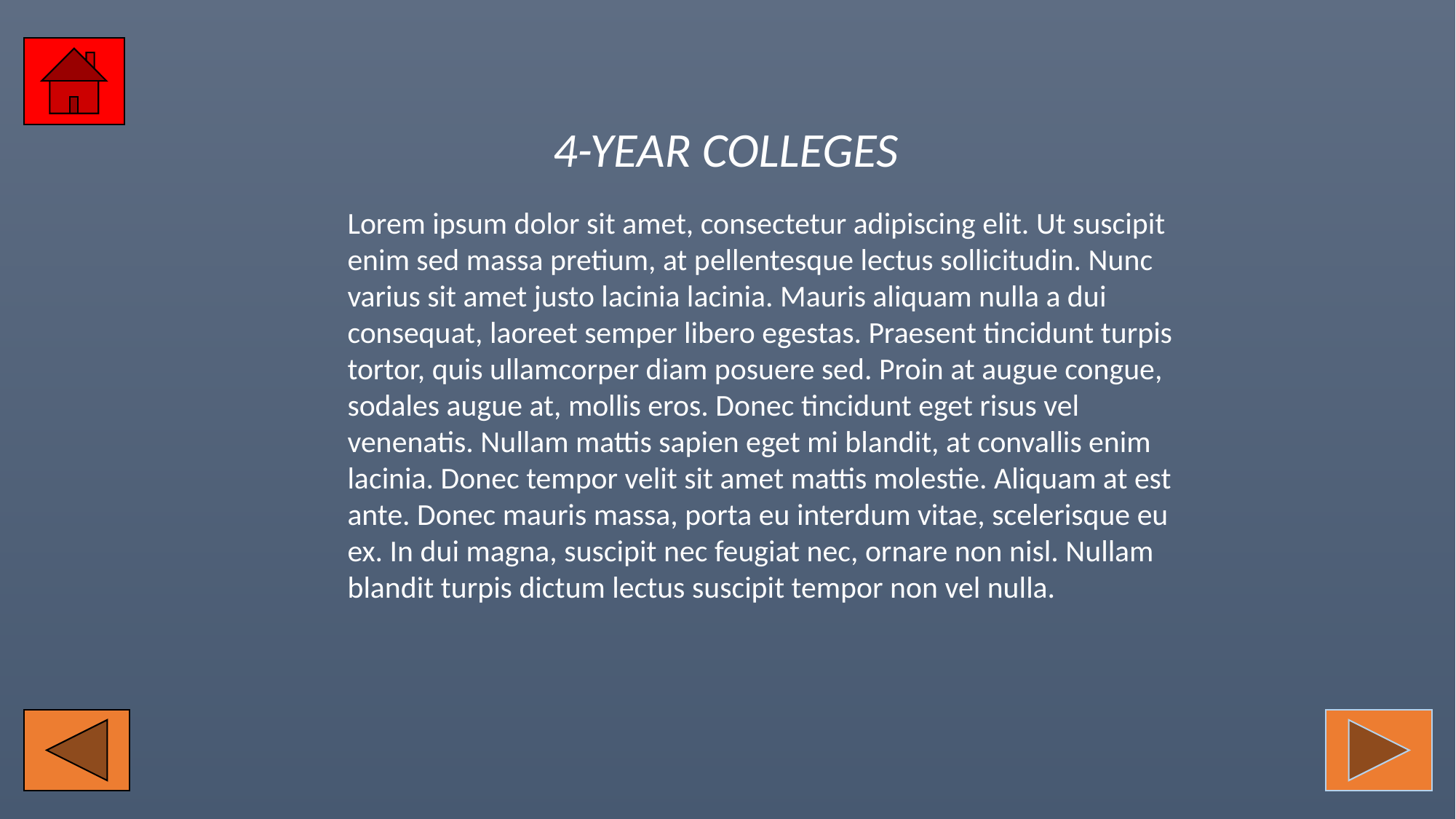

4-YEAR COLLEGES
Lorem ipsum dolor sit amet, consectetur adipiscing elit. Ut suscipit enim sed massa pretium, at pellentesque lectus sollicitudin. Nunc varius sit amet justo lacinia lacinia. Mauris aliquam nulla a dui consequat, laoreet semper libero egestas. Praesent tincidunt turpis tortor, quis ullamcorper diam posuere sed. Proin at augue congue, sodales augue at, mollis eros. Donec tincidunt eget risus vel venenatis. Nullam mattis sapien eget mi blandit, at convallis enim lacinia. Donec tempor velit sit amet mattis molestie. Aliquam at est ante. Donec mauris massa, porta eu interdum vitae, scelerisque eu ex. In dui magna, suscipit nec feugiat nec, ornare non nisl. Nullam blandit turpis dictum lectus suscipit tempor non vel nulla.